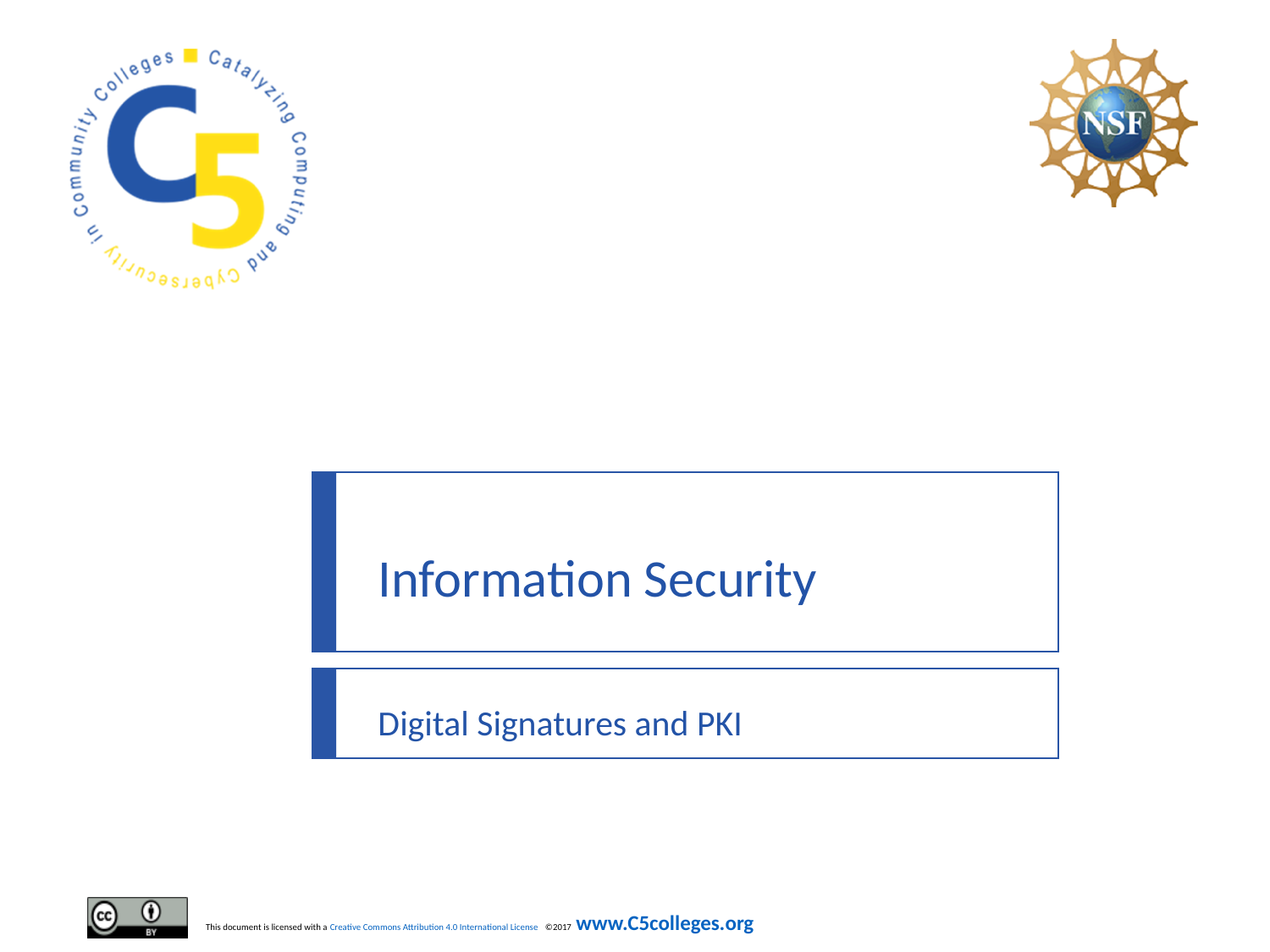

# Information Security
Digital Signatures and PKI